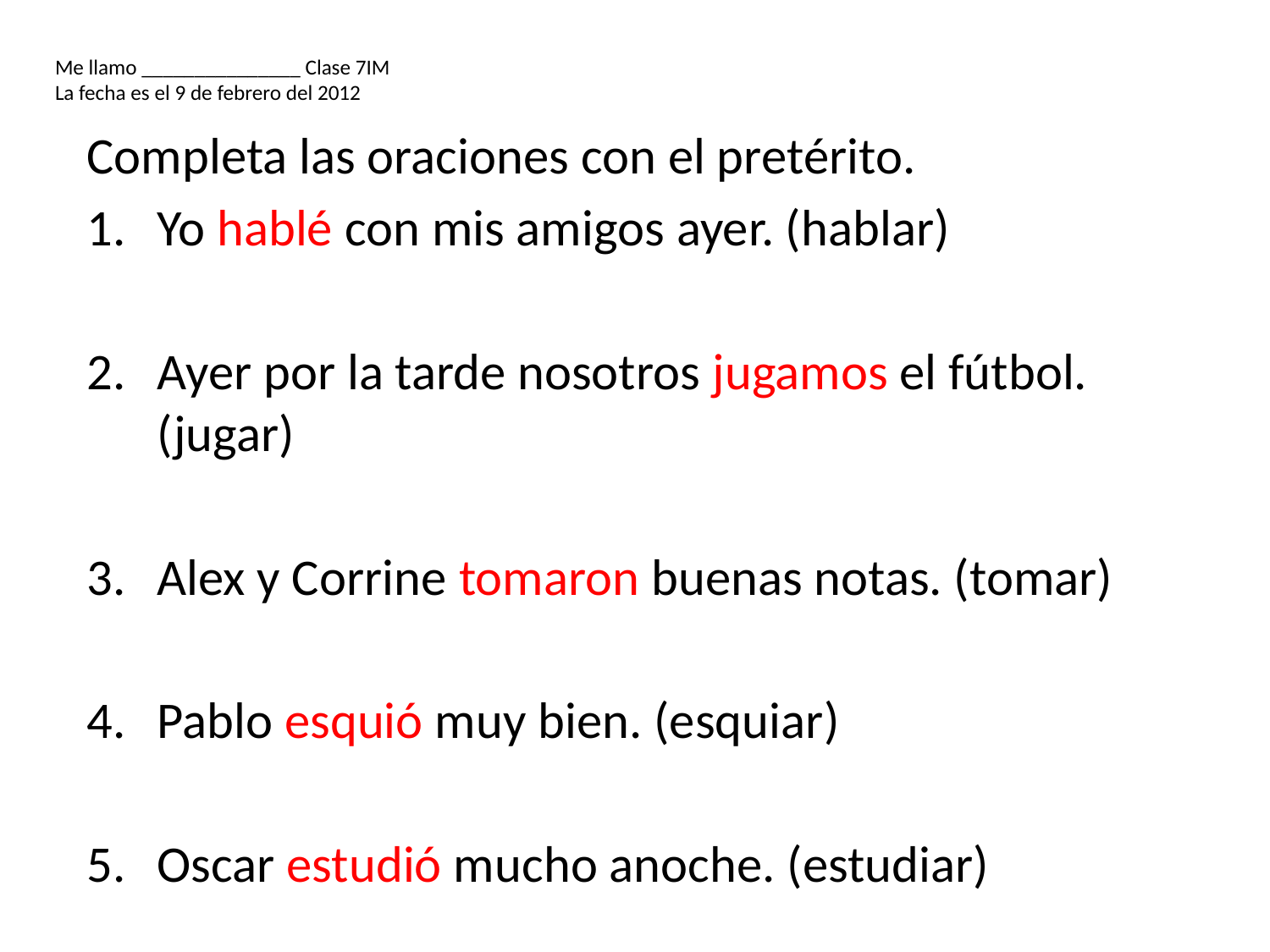

Me llamo _______________ Clase 7IM
La fecha es el 9 de febrero del 2012
Completa las oraciones con el pretérito.
Yo hablé con mis amigos ayer. (hablar)

Ayer por la tarde nosotros jugamos el fútbol. (jugar)

Alex y Corrine tomaron buenas notas. (tomar)

Pablo esquió muy bien. (esquiar)

Oscar estudió mucho anoche. (estudiar)